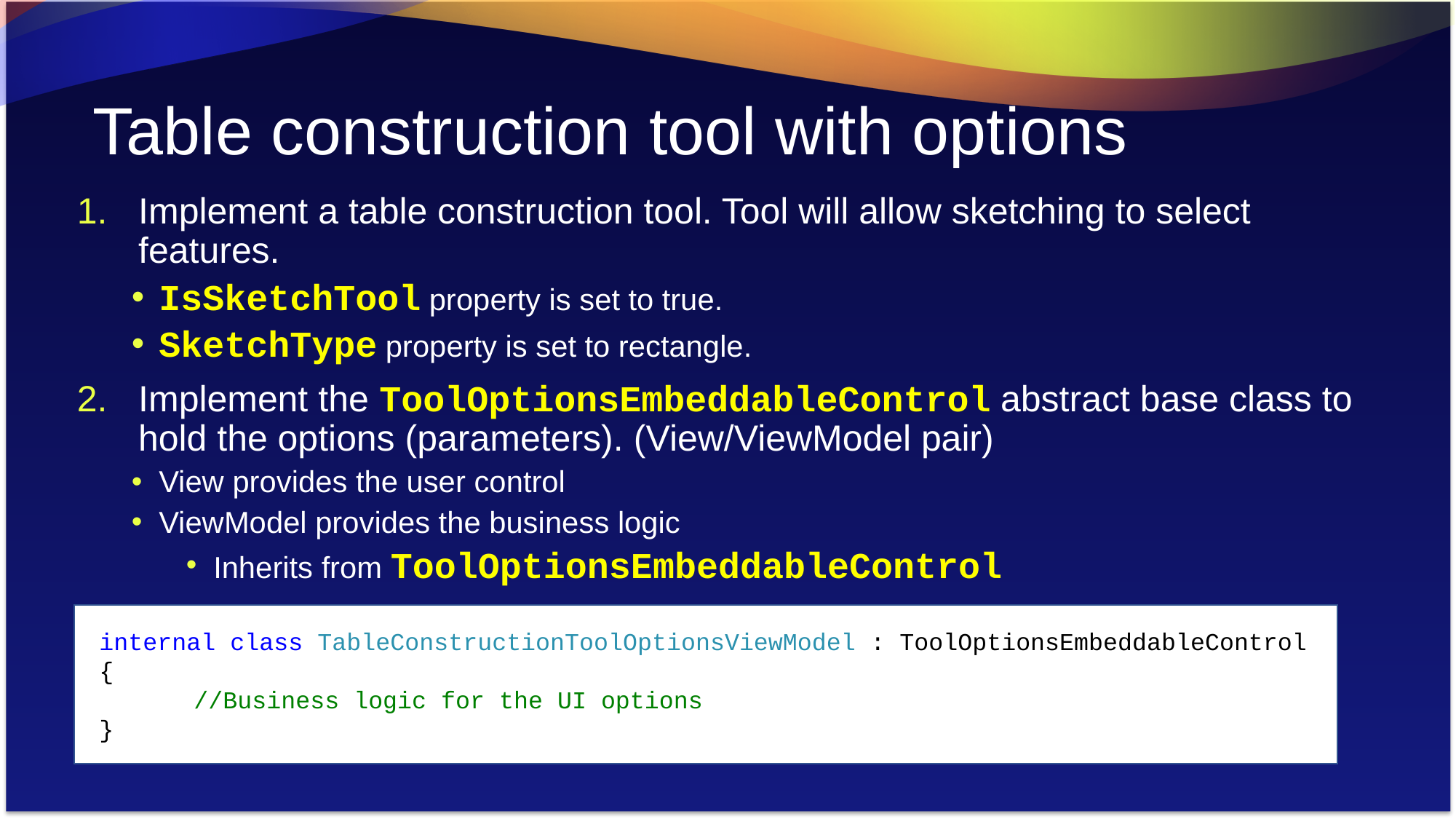

# Table construction tool with options
Implement a table construction tool. Tool will allow sketching to select features.
IsSketchTool property is set to true.
SketchType property is set to rectangle.
Implement the ToolOptionsEmbeddableControl abstract base class to hold the options (parameters). (View/ViewModel pair)
View provides the user control
ViewModel provides the business logic
Inherits from ToolOptionsEmbeddableControl

 internal class TableConstructionToolOptionsViewModel : ToolOptionsEmbeddableControl
 {
	//Business logic for the UI options
 }